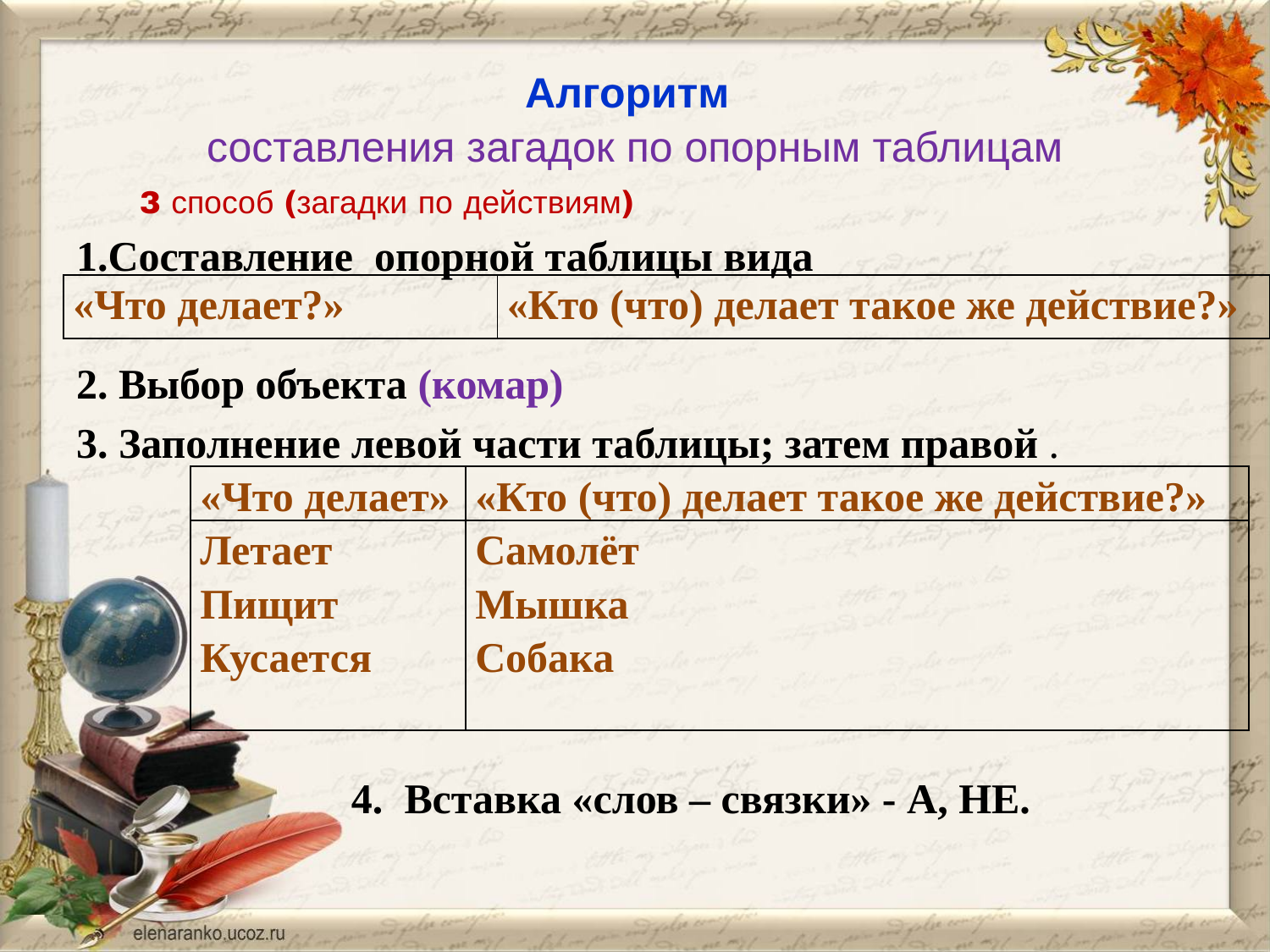

# Алгоритм составления загадок по опорным таблицам
3 способ (загадки по действиям)
1.Составление  опорной таблицы вида

2. Выбор объекта (комар)
3. Заполнение левой части таблицы; затем правой .

                          4.  Вставка «слов – связки» - А, НЕ.

| «Что делает?» | «Кто (что) делает такое же действие?» |
| --- | --- |
| «Что делает» | «Кто (что) делает такое же действие?» |
| --- | --- |
| Летает Пищит Кусается | Самолёт Мышка Собака |